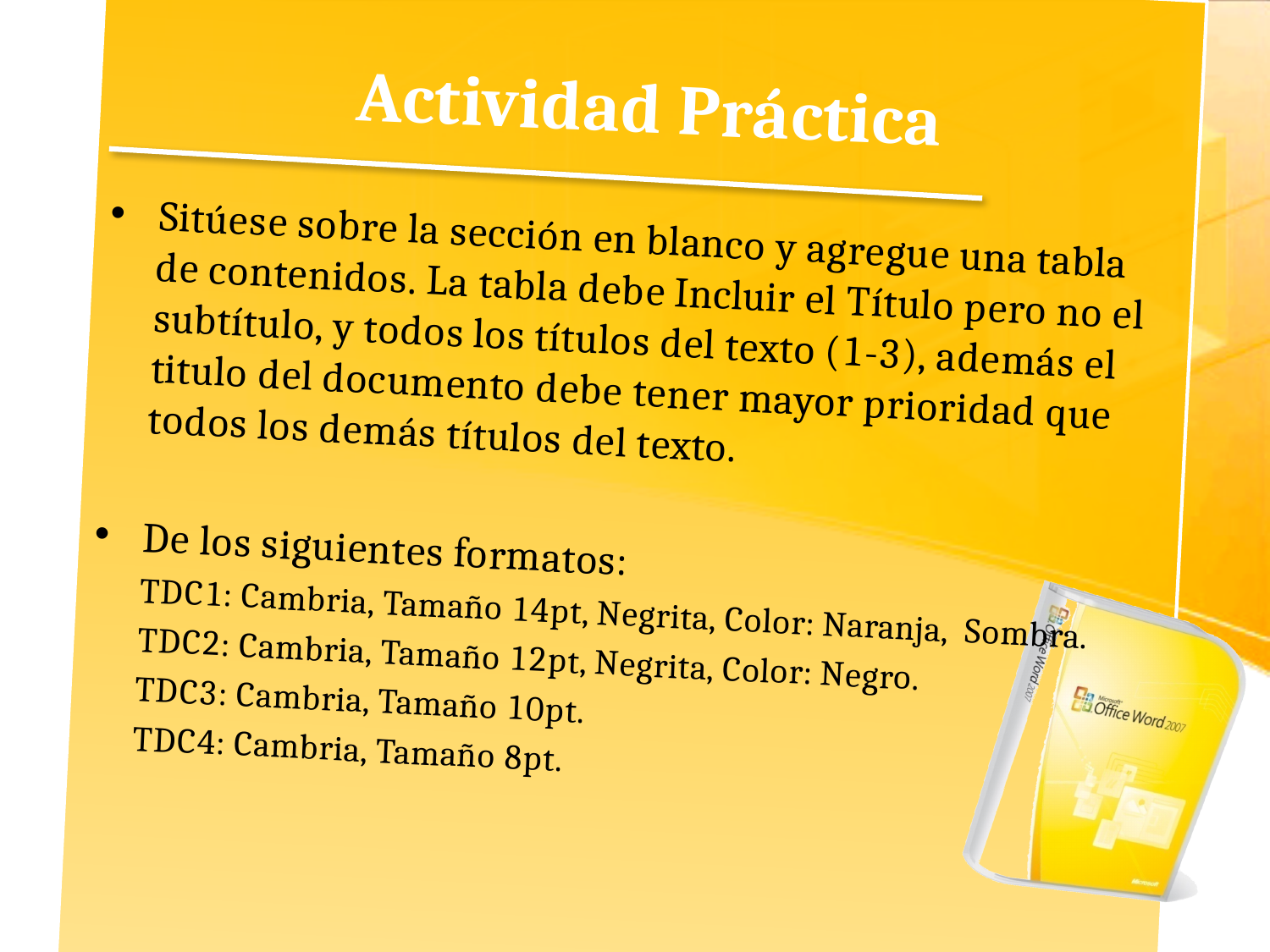

# Actividad Práctica
Sitúese sobre la sección en blanco y agregue una tabla de contenidos. La tabla debe Incluir el Título pero no el subtítulo, y todos los títulos del texto (1-3), además el titulo del documento debe tener mayor prioridad que todos los demás títulos del texto.

De los siguientes formatos:
	TDC1: Cambria, Tamaño 14pt, Negrita, Color: Naranja,  Sombra.
	TDC2: Cambria, Tamaño 12pt, Negrita, Color: Negro.
	TDC3: Cambria, Tamaño 10pt.
	TDC4: Cambria, Tamaño 8pt.